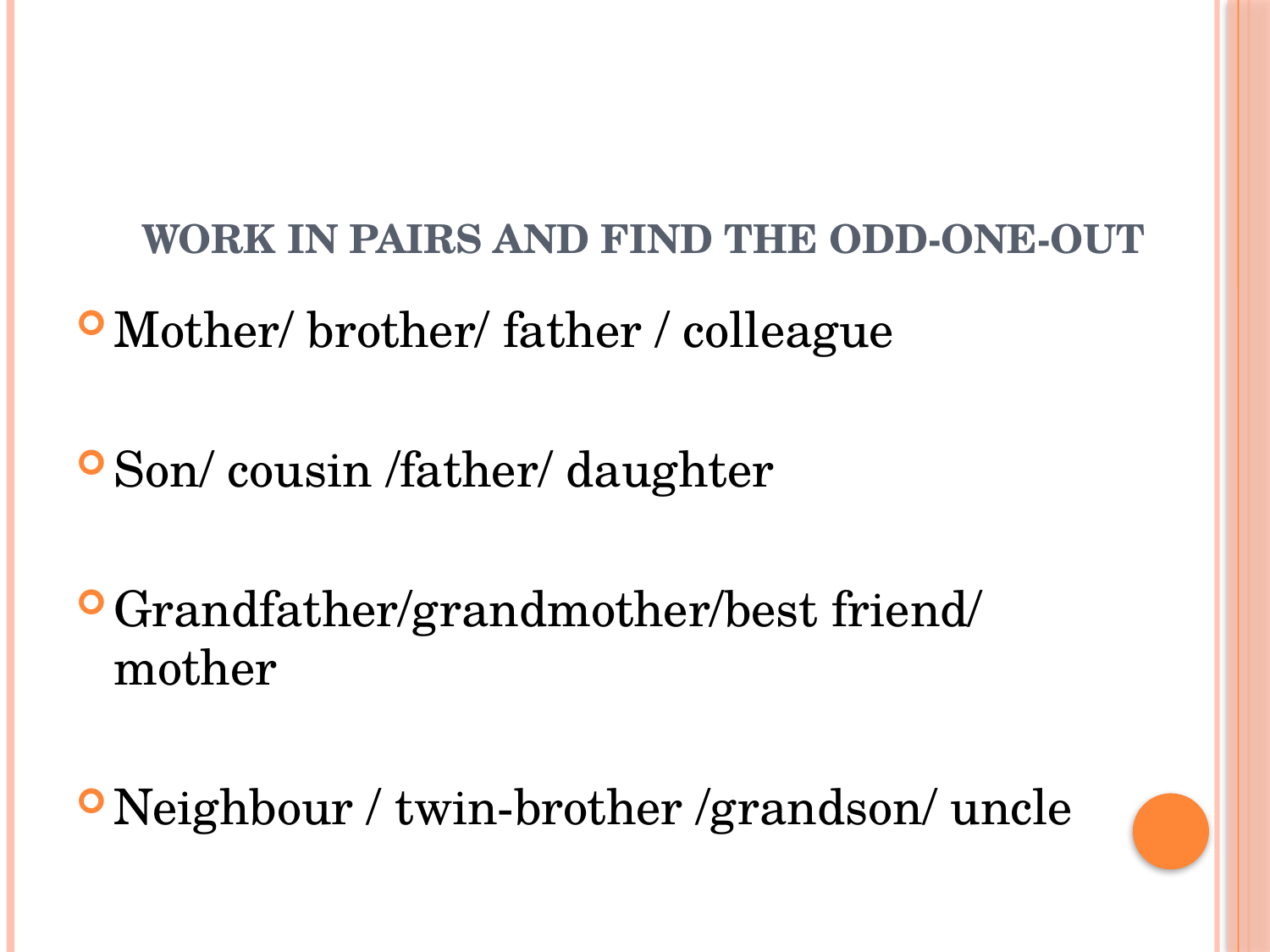

# Work in pairs and find the odd-one-out

Mother/ brother/ father / colleague

Son/ cousin /father/ daughter

Grandfather/grandmother/best friend/ mother

Neighbour / twin-brother /grandson/ uncle